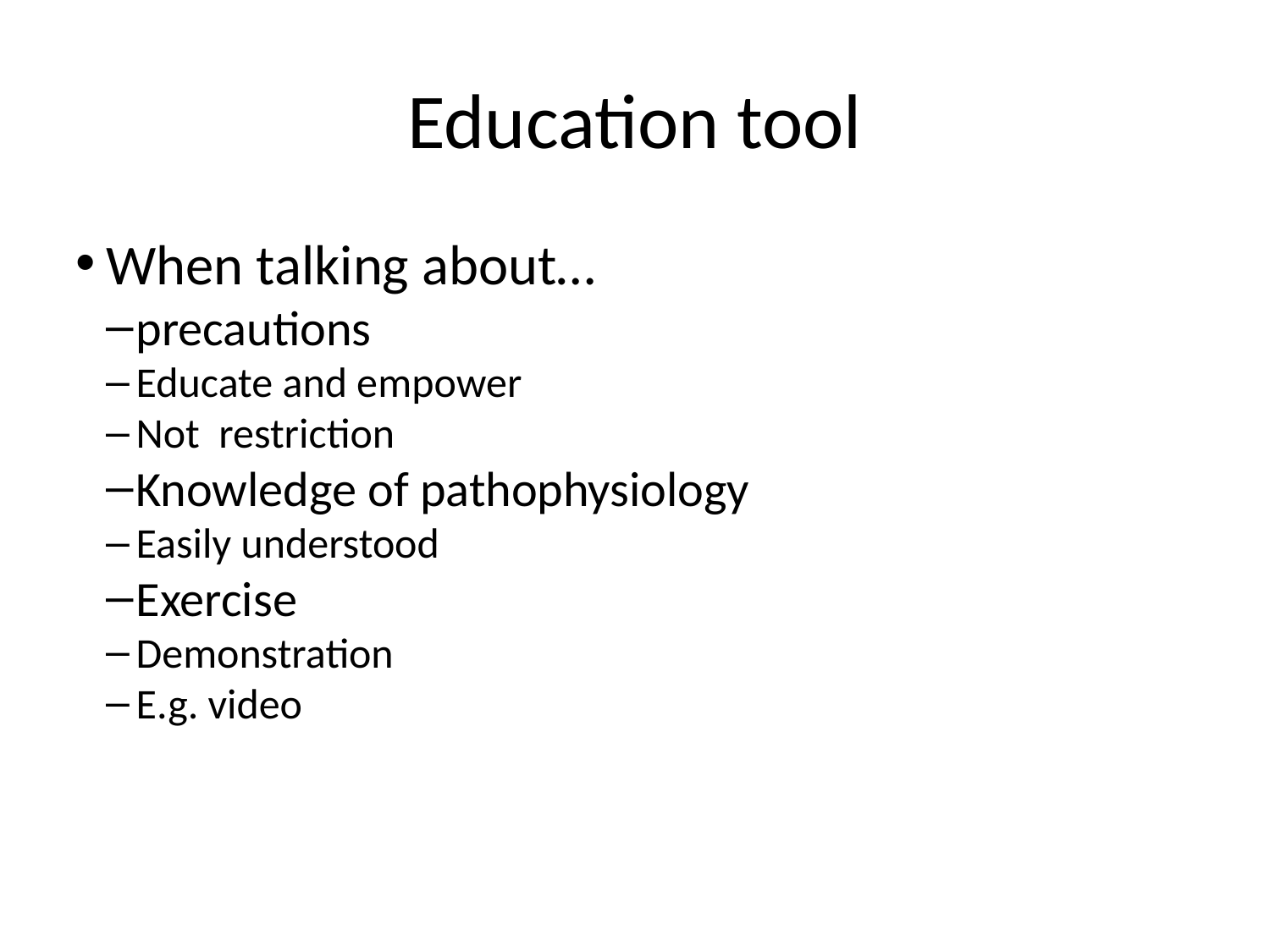

Education tool
When talking about…
precautions
Educate and empower
Not  restriction
Knowledge of pathophysiology
Easily understood
Exercise
Demonstration
E.g. video